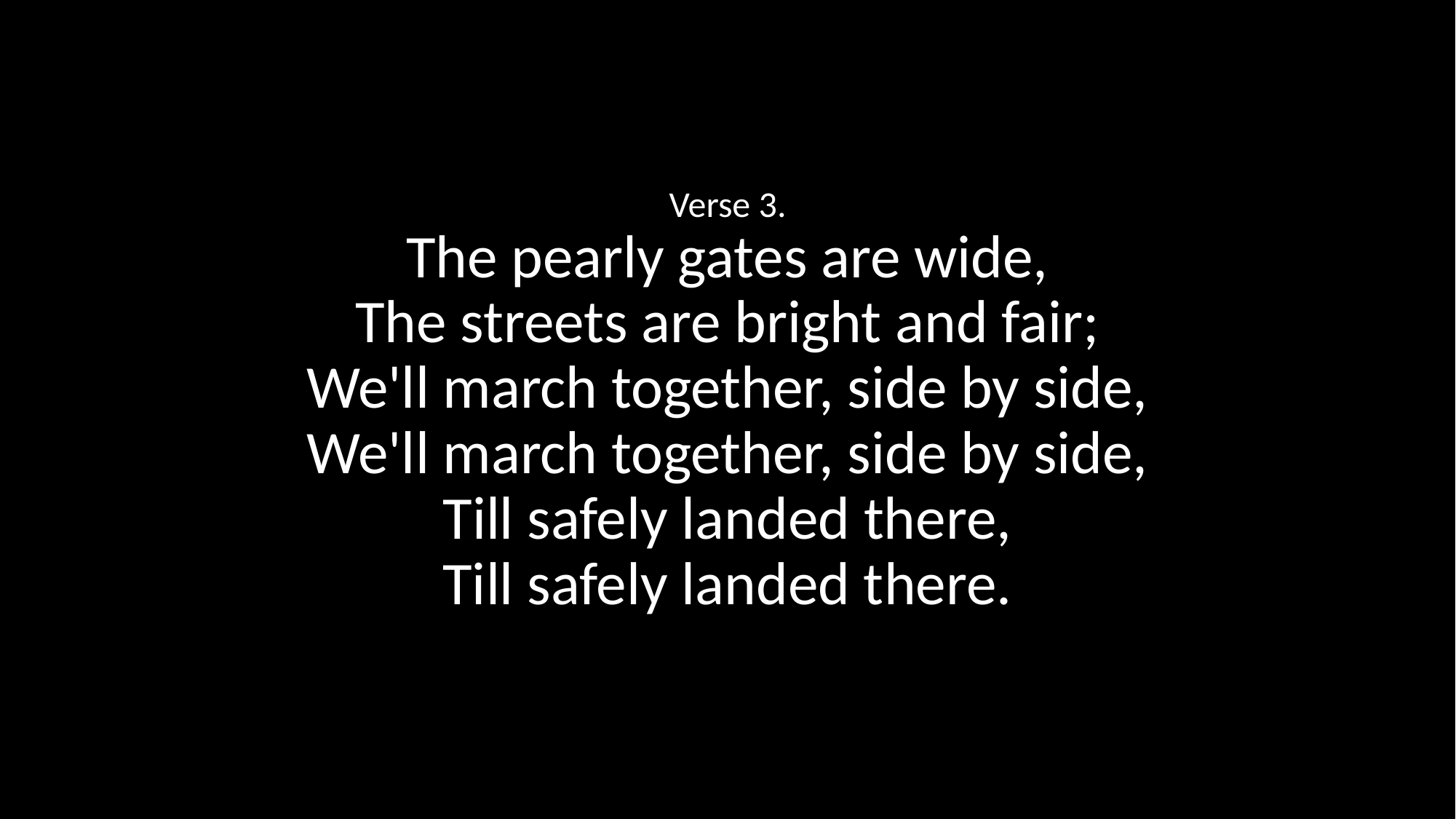

Verse 3.
The pearly gates are wide,
The streets are bright and fair;
We'll march together, side by side,
We'll march together, side by side,
Till safely landed there,
Till safely landed there.